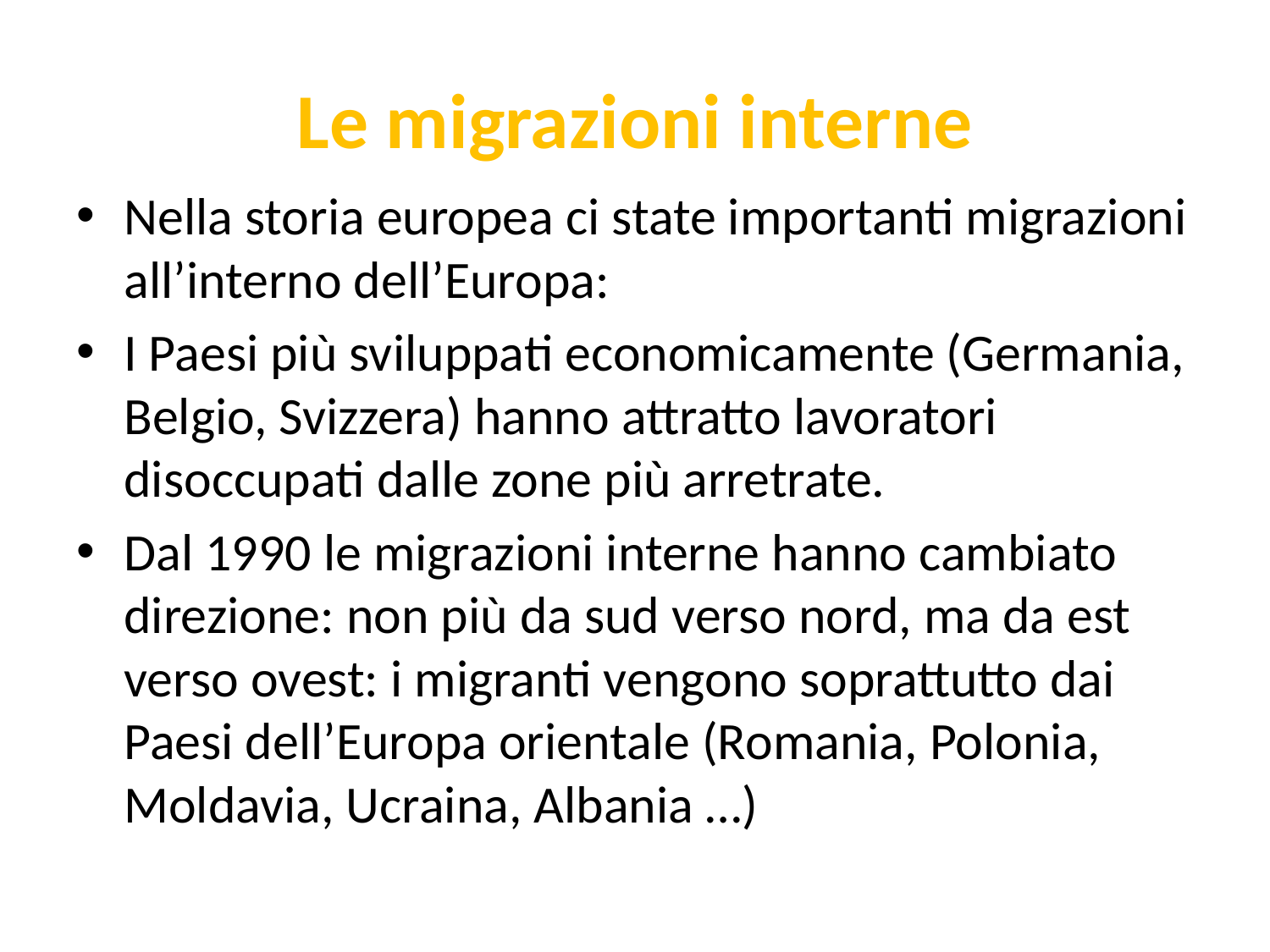

# Le migrazioni interne
Nella storia europea ci state importanti migrazioni all’interno dell’Europa:
I Paesi più sviluppati economicamente (Germania, Belgio, Svizzera) hanno attratto lavoratori disoccupati dalle zone più arretrate.
Dal 1990 le migrazioni interne hanno cambiato direzione: non più da sud verso nord, ma da est verso ovest: i migranti vengono soprattutto dai Paesi dell’Europa orientale (Romania, Polonia, Moldavia, Ucraina, Albania …)